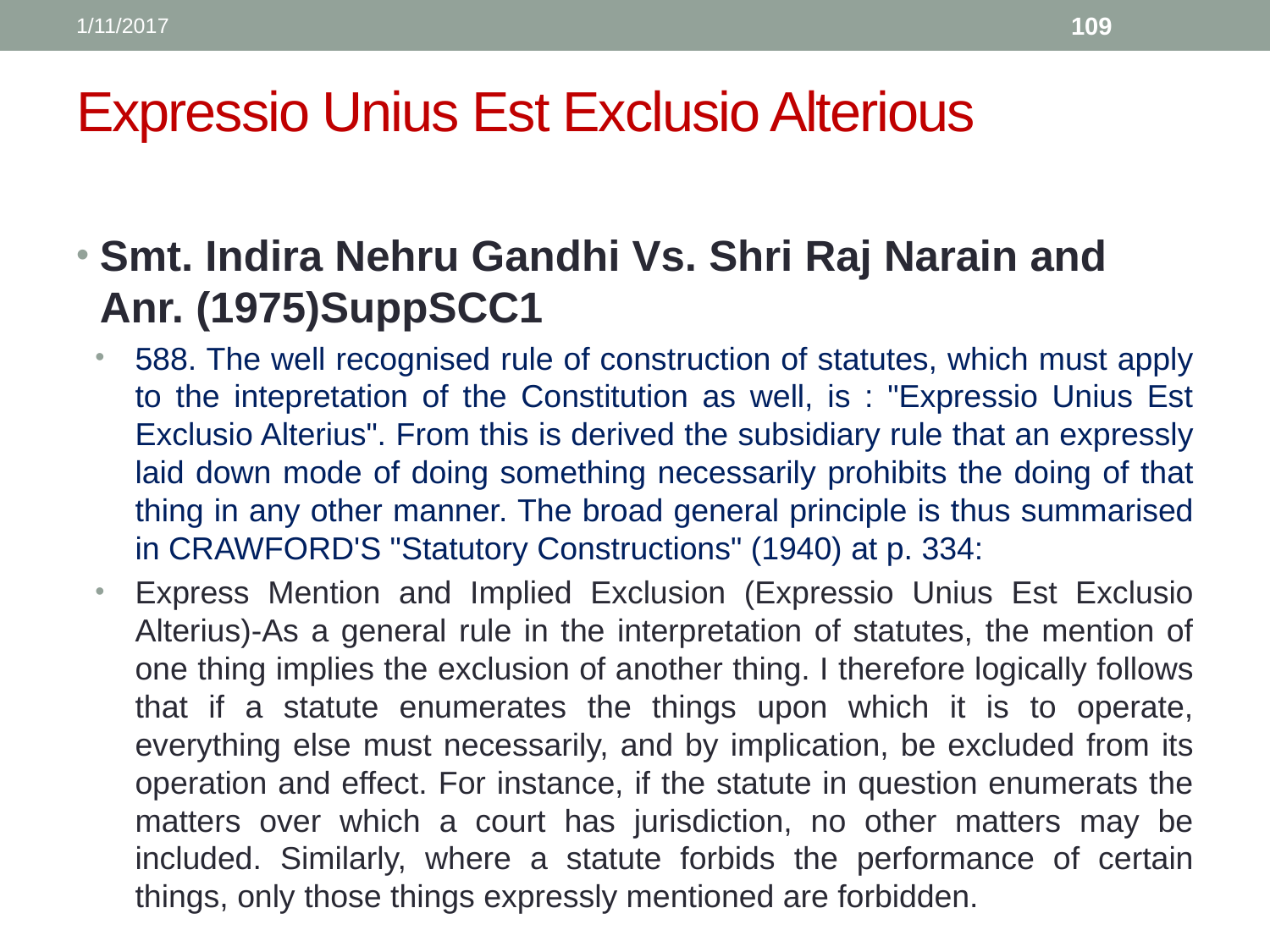

1/11/2017
109
# Expressio Unius Est Exclusio Alterious
Smt. Indira Nehru Gandhi Vs. Shri Raj Narain and Anr. (1975)SuppSCC1
588. The well recognised rule of construction of statutes, which must apply to the intepretation of the Constitution as well, is : "Expressio Unius Est Exclusio Alterius". From this is derived the subsidiary rule that an expressly laid down mode of doing something necessarily prohibits the doing of that thing in any other manner. The broad general principle is thus summarised in CRAWFORD'S "Statutory Constructions" (1940) at p. 334:
Express Mention and Implied Exclusion (Expressio Unius Est Exclusio Alterius)-As a general rule in the interpretation of statutes, the mention of one thing implies the exclusion of another thing. I therefore logically follows that if a statute enumerates the things upon which it is to operate, everything else must necessarily, and by implication, be excluded from its operation and effect. For instance, if the statute in question enumerats the matters over which a court has jurisdiction, no other matters may be included. Similarly, where a statute forbids the performance of certain things, only those things expressly mentioned are forbidden.